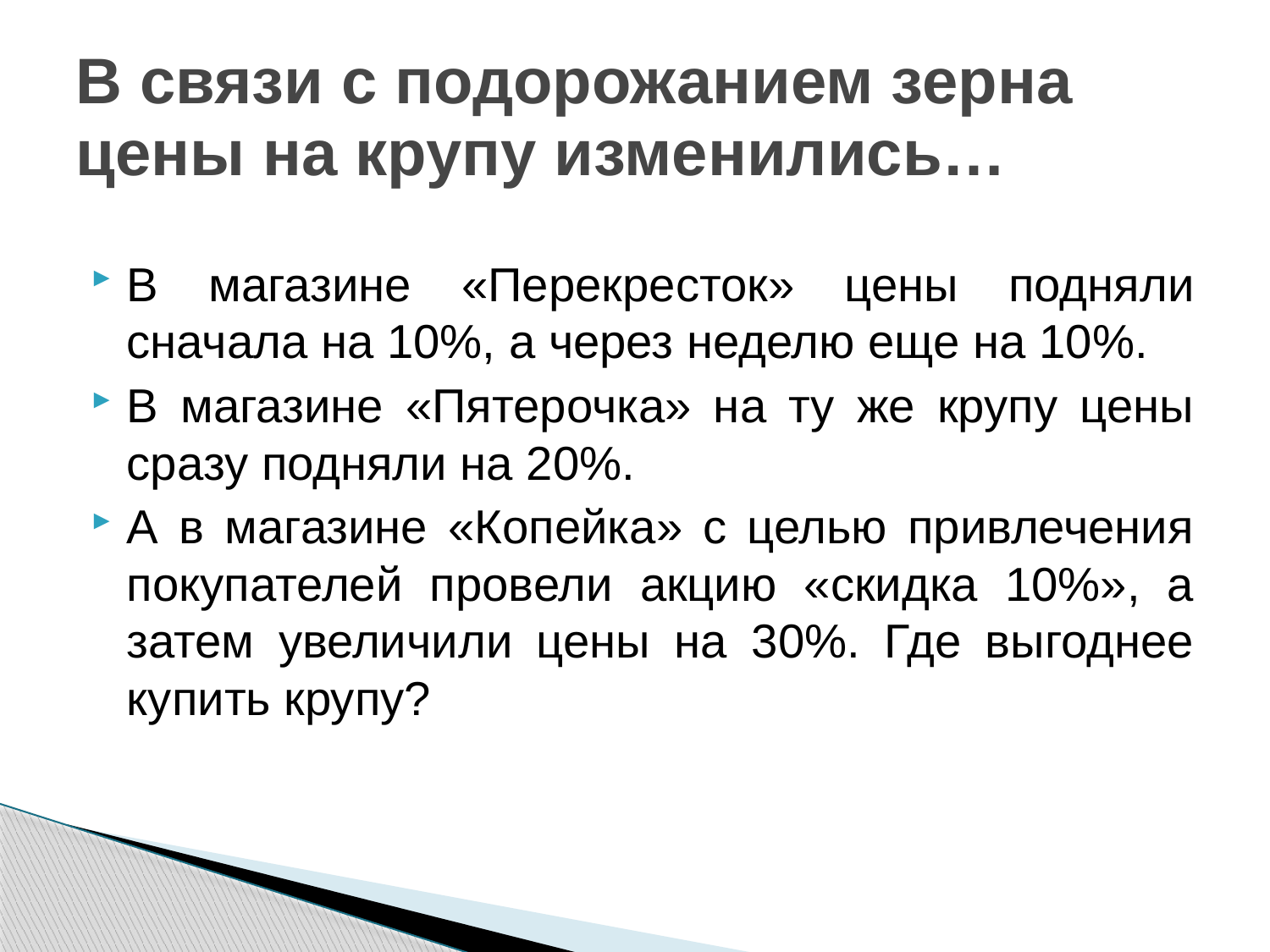

# В связи с подорожанием зерна цены на крупу изменились…
В магазине «Перекресток» цены подняли сначала на 10%, а через неделю еще на 10%.
В магазине «Пятерочка» на ту же крупу цены сразу подняли на 20%.
А в магазине «Копейка» с целью привлечения покупателей провели акцию «скидка 10%», а затем увеличили цены на 30%. Где выгоднее купить крупу?